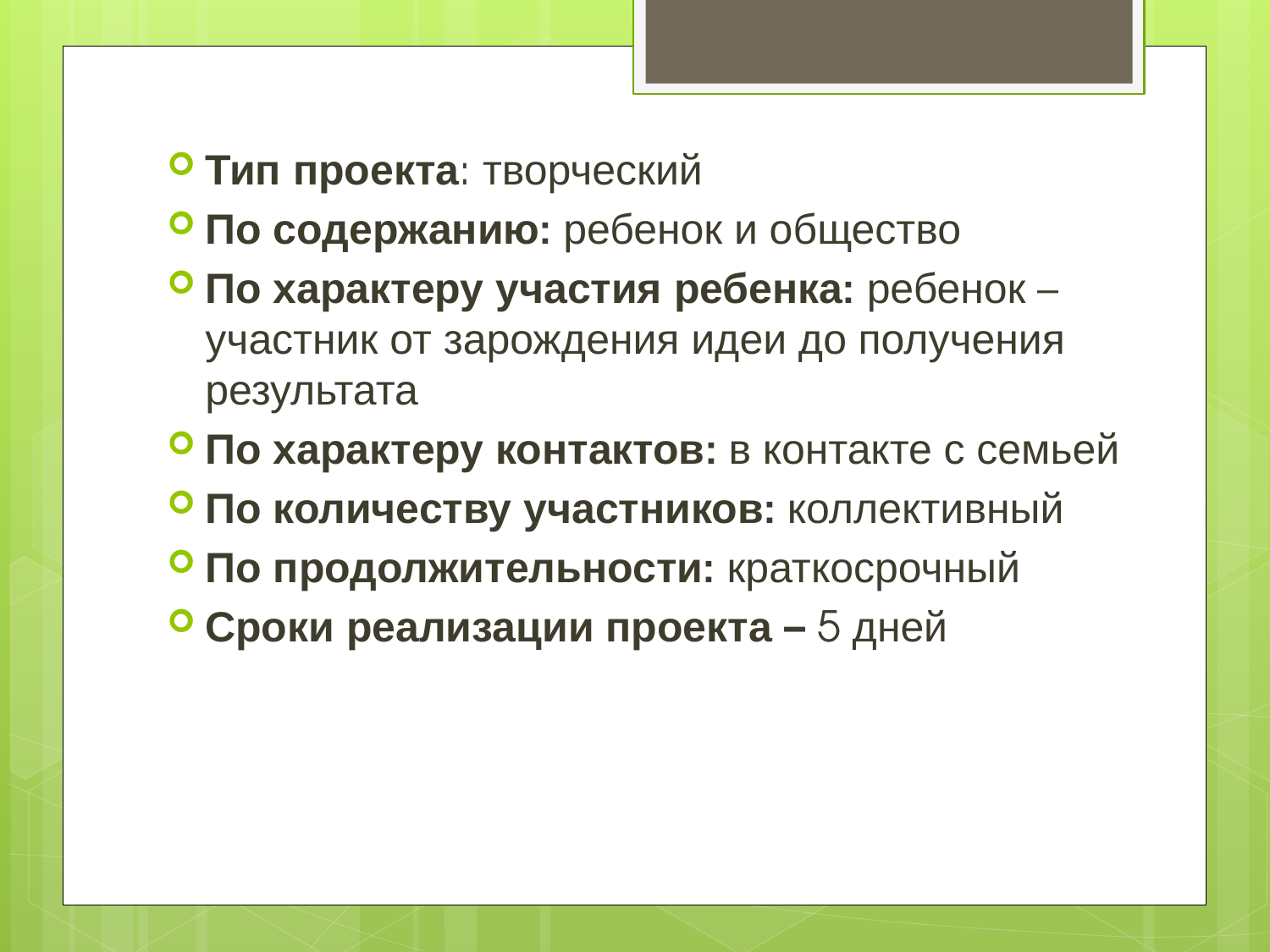

Тип проекта: творческий
По содержанию: ребенок и общество
По характеру участия ребенка: ребенок – участник от зарождения идеи до получения результата
По характеру контактов: в контакте с семьей
По количеству участников: коллективный
По продолжительности: краткосрочный
Сроки реализации проекта – 5 дней

#